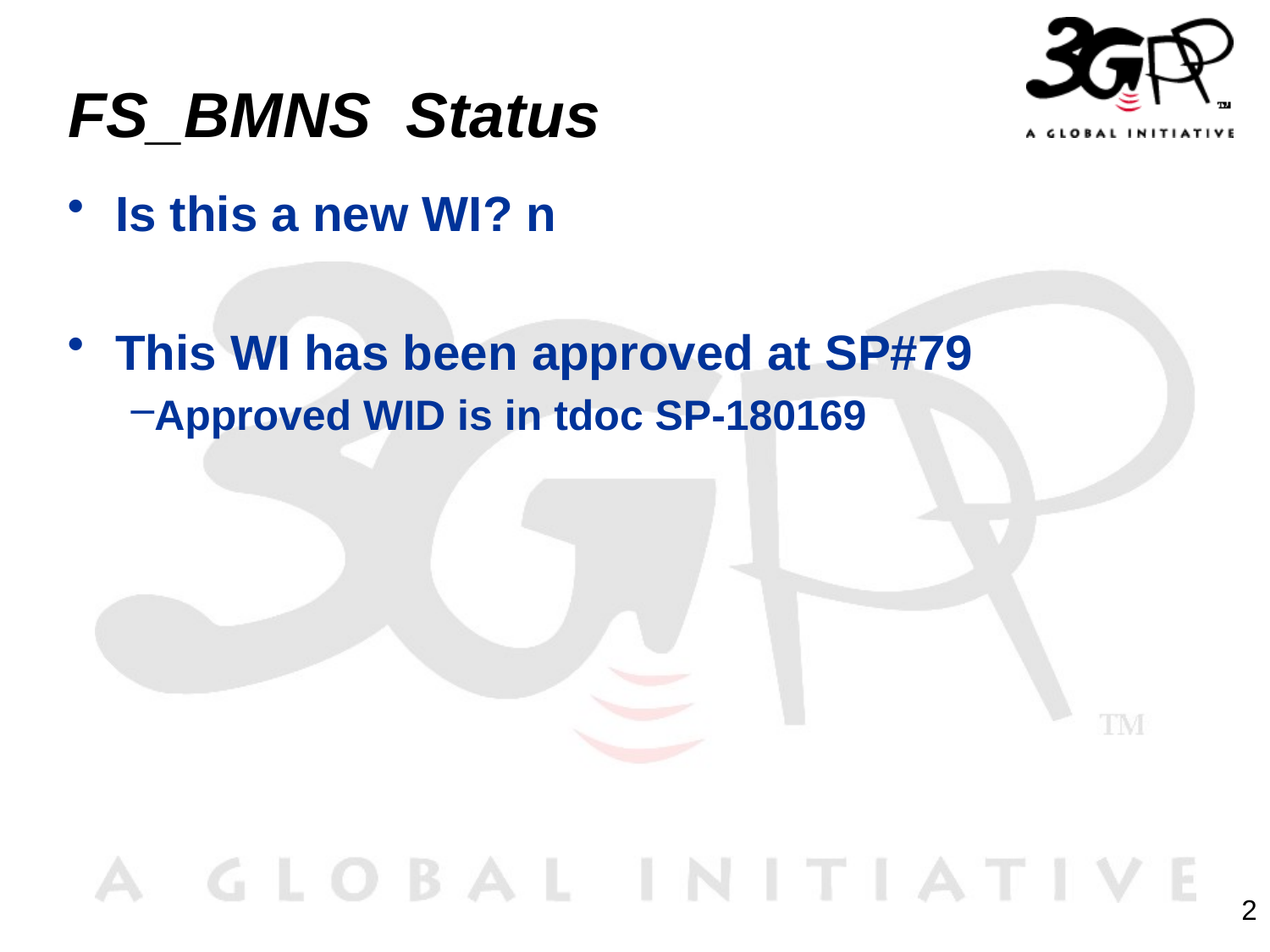

# FS_BMNS  Status
Is this a new WI? n

This WI has been approved at SP#79
Approved WID is in tdoc SP-180169
2